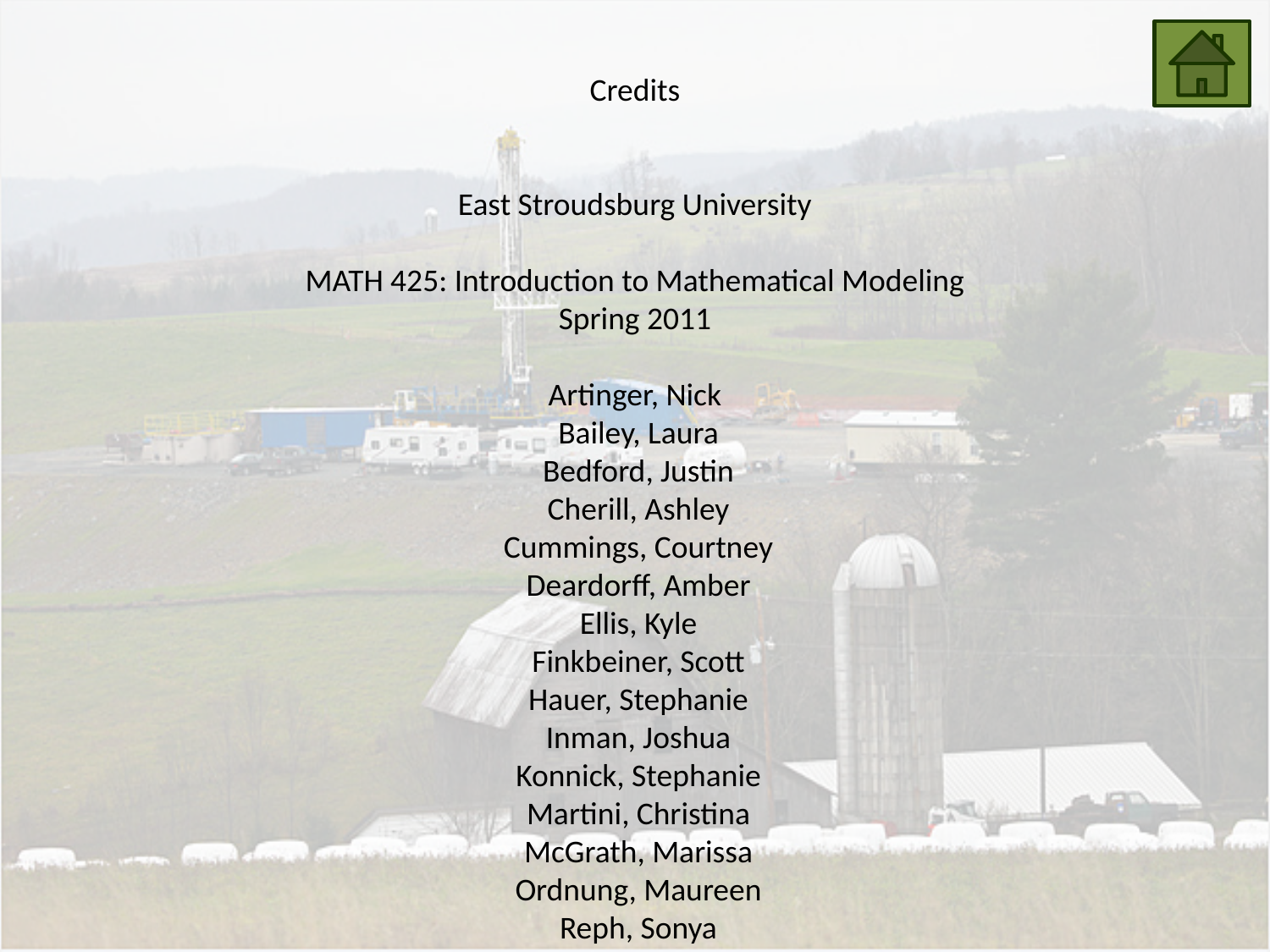

Credits

East Stroudsburg University

MATH 425: Introduction to Mathematical Modeling
Spring 2011

Artinger, Nick
 Bailey, Laura
 Bedford, Justin
 Cherill, Ashley
 Cummings, Courtney
 Deardorff, Amber
 Ellis, Kyle
 Finkbeiner, Scott
 Hauer, Stephanie
 Inman, Joshua
 Konnick, Stephanie
 Martini, Christina
 McGrath, Marissa
 Ordnung, Maureen
 Reph, Sonya
 Sarginger, Zachery
 Schafer, Kevin
 Simons, George II
 Snyder, Remington
 Soto, Christine
 Wasilewski, Shannon
 Wehmeyer, Christopher

Instructor:
Dr. Olivia Carducci